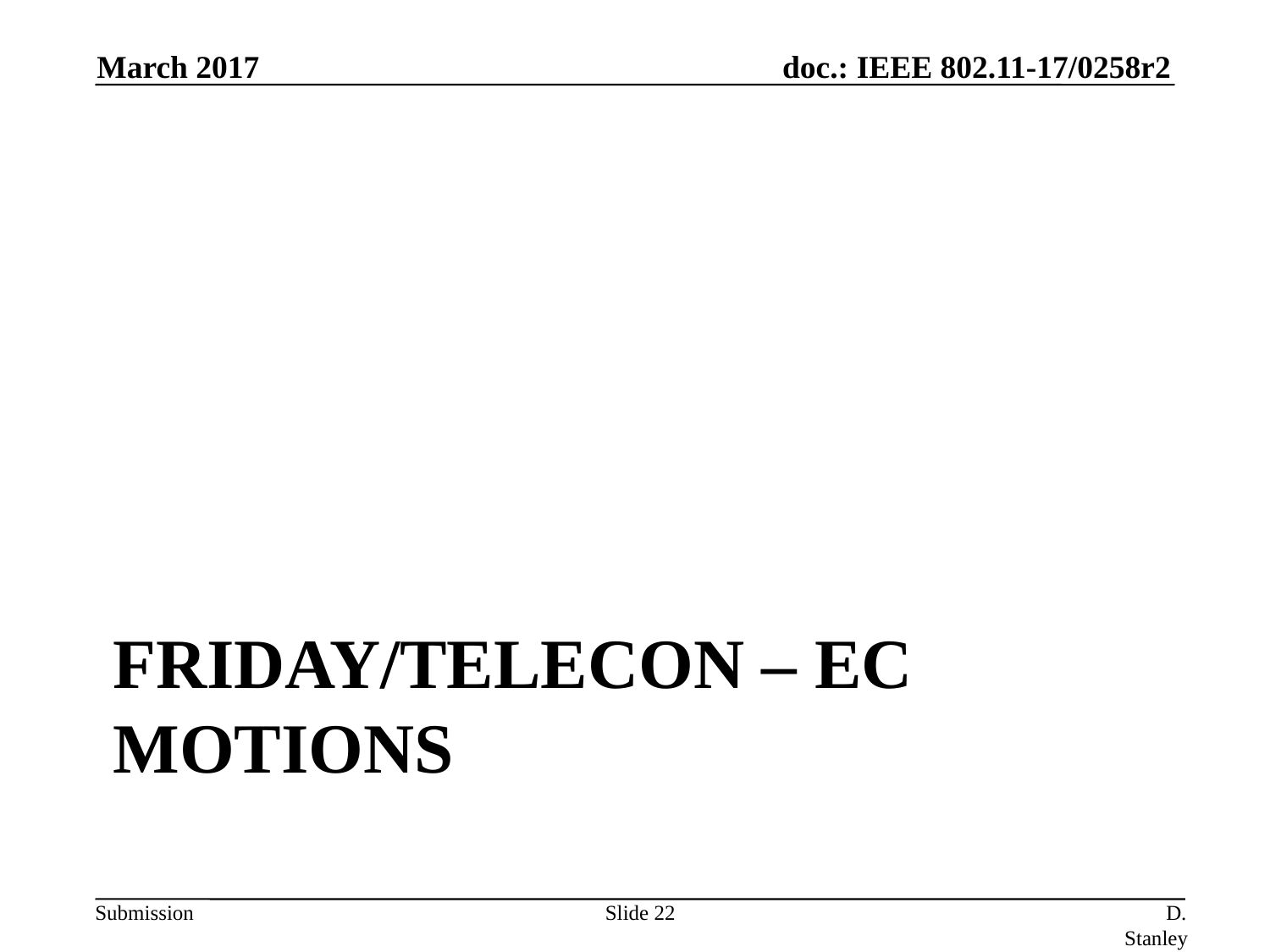

March 2017

# Friday/Telecon – EC Motions
Slide 22
D. Stanley, HP Enterprise